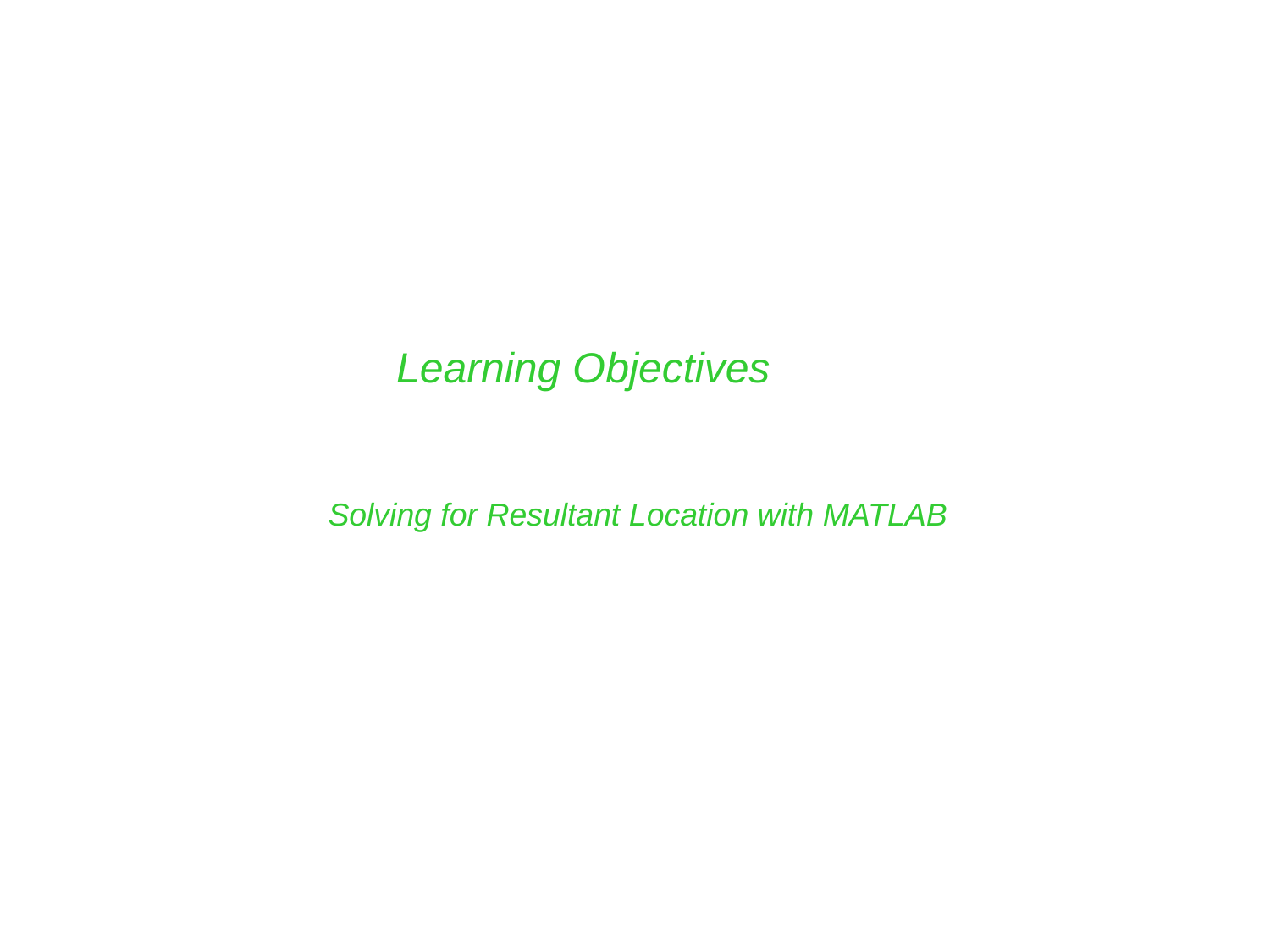

Learning Objectives
Solving for Resultant Location with MATLAB